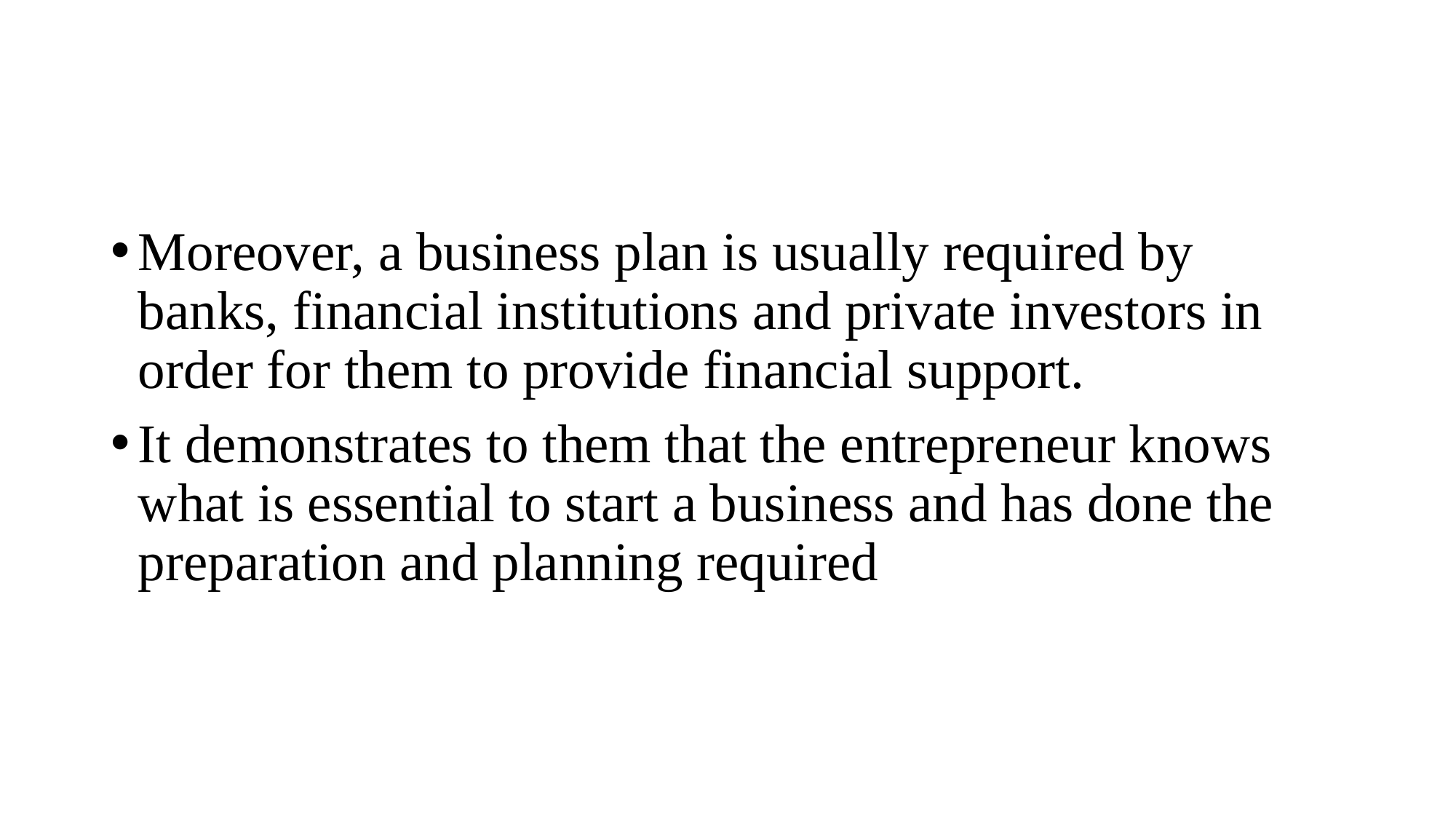

#
Moreover, a business plan is usually required by banks, financial institutions and private investors in order for them to provide financial support.
It demonstrates to them that the entrepreneur knows what is essential to start a business and has done the preparation and planning required